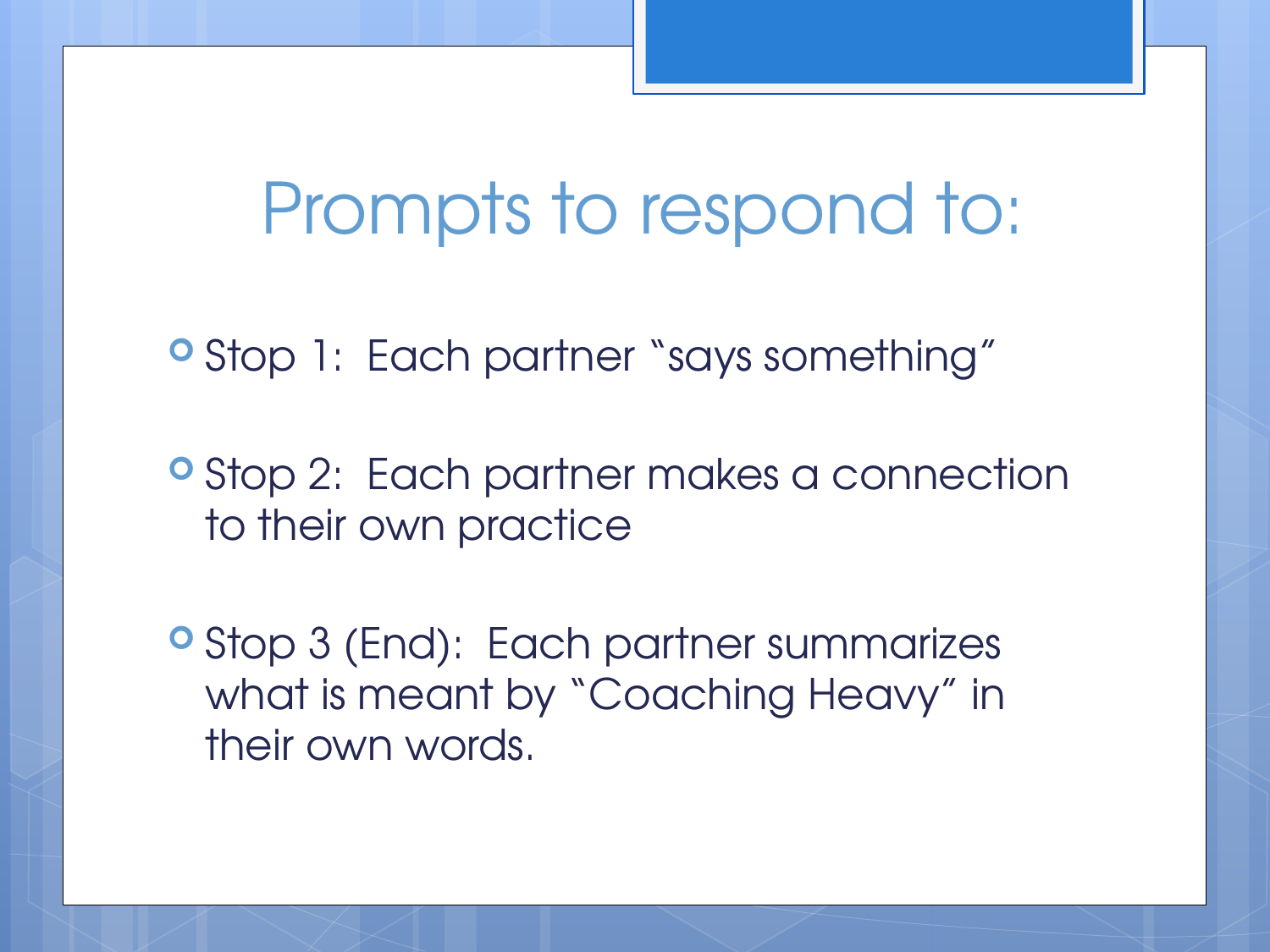

# Prompts to respond to:
Stop 1:  Each partner “says something”

Stop 2:  Each partner makes a connection to their own practice

Stop 3 (End):  Each partner summarizes what is meant by “Coaching Heavy” in their own words.